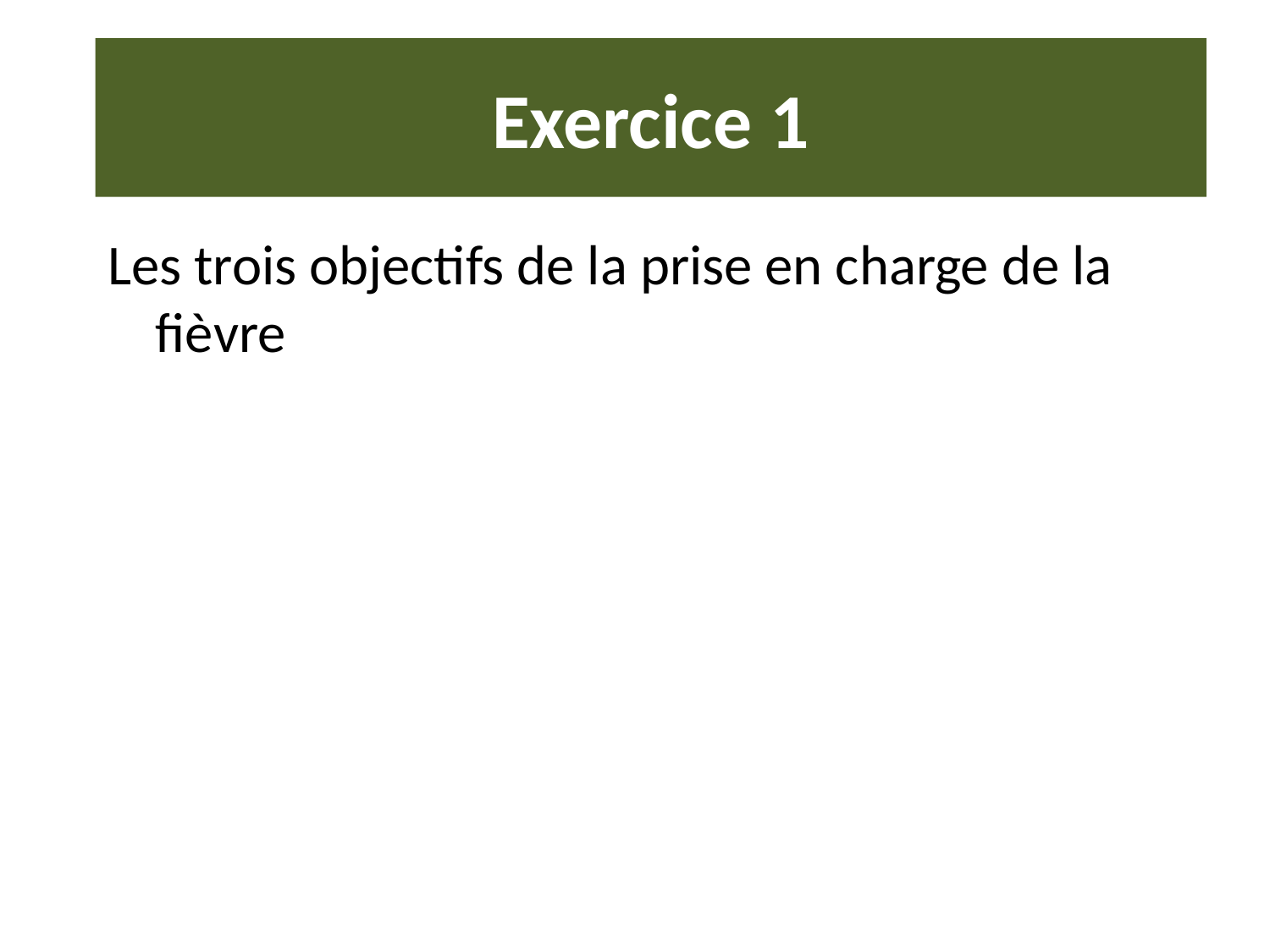

# Exercice 1
Les trois objectifs de la prise en charge de la fièvre